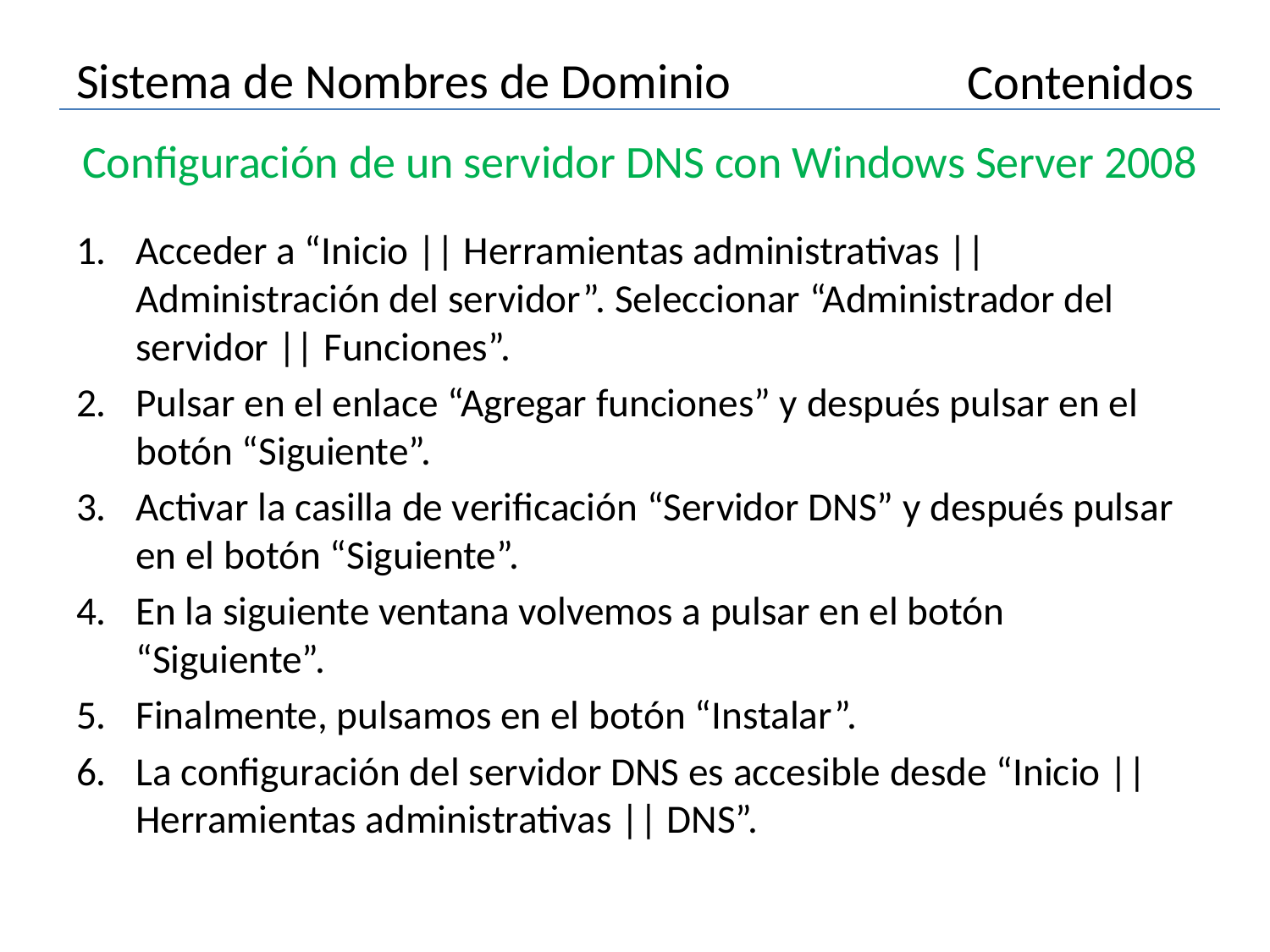

# Sistema de Nombres de Dominio
Contenidos
Configuración de un servidor DNS con Windows Server 2008
Acceder a “Inicio || Herramientas administrativas || Administración del servidor”. Seleccionar “Administrador del servidor || Funciones”.
Pulsar en el enlace “Agregar funciones” y después pulsar en el botón “Siguiente”.
Activar la casilla de verificación “Servidor DNS” y después pulsar en el botón “Siguiente”.
En la siguiente ventana volvemos a pulsar en el botón “Siguiente”.
Finalmente, pulsamos en el botón “Instalar”.
La configuración del servidor DNS es accesible desde “Inicio || Herramientas administrativas || DNS”.